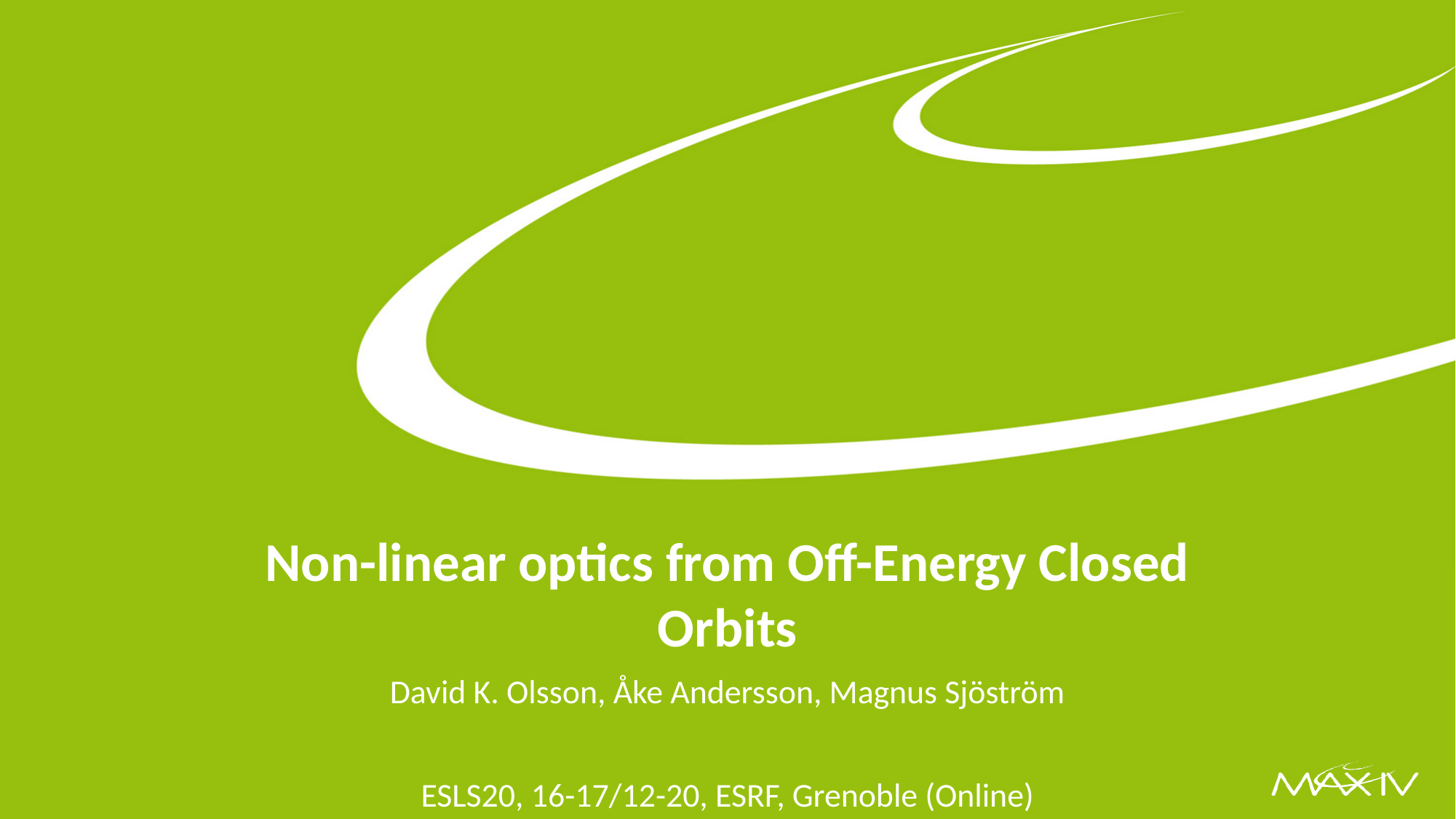

# Non-linear optics from Off-Energy Closed Orbits
David K. Olsson, Åke Andersson, Magnus Sjöström

ESLS20, 16-17/12-20, ESRF, Grenoble (Online)